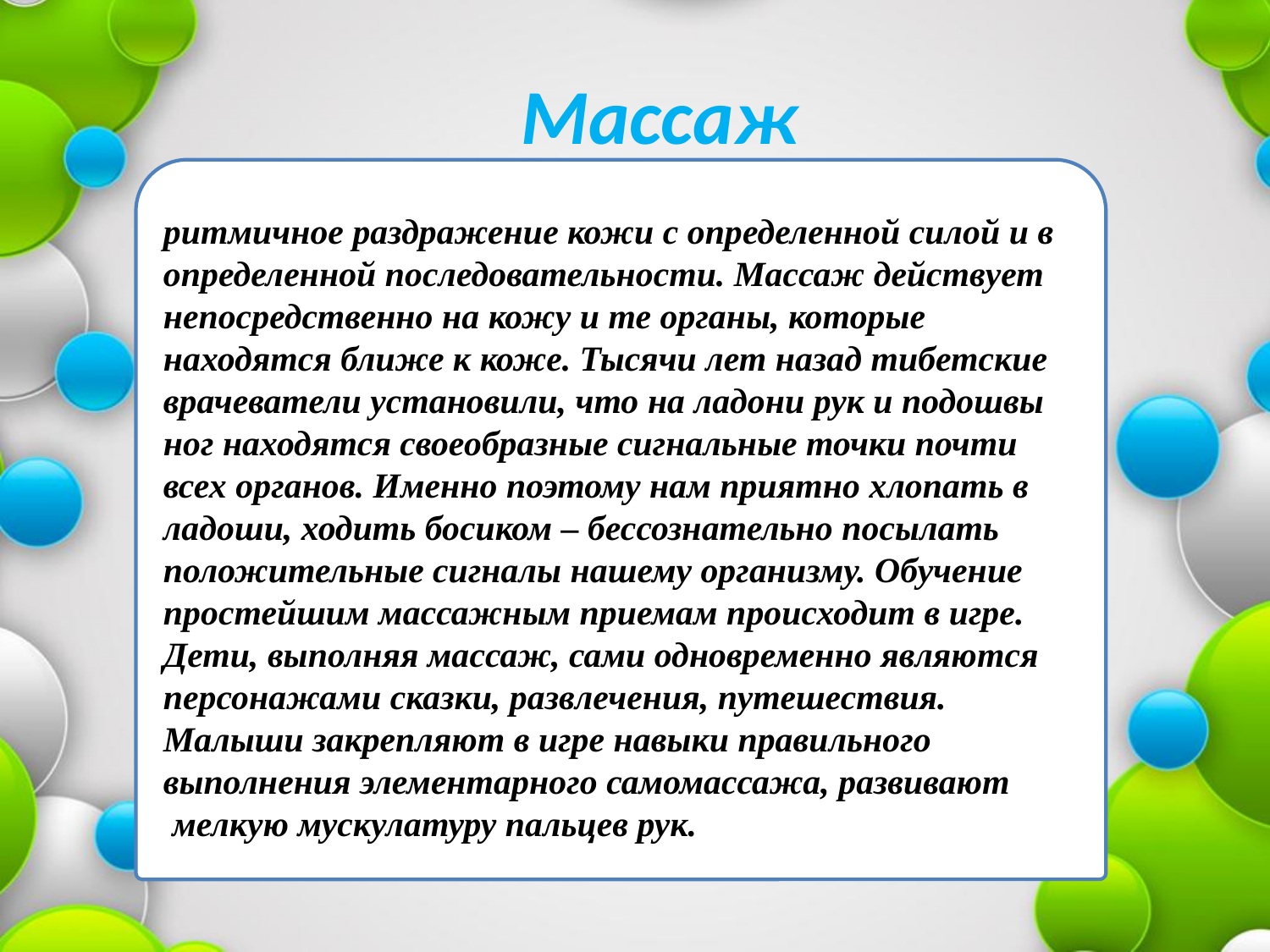

Массаж
ритмичное раздражение кожи с определенной силой и в определенной последовательности. Массаж действует непосредственно на кожу и те органы, которые находятся ближе к коже. Тысячи лет назад тибетские врачеватели установили, что на ладони рук и подошвы ног находятся своеобразные сигнальные точки почти всех органов. Именно поэтому нам приятно хлопать в ладоши, ходить босиком – бессознательно посылать положительные сигналы нашему организму. Обучение простейшим массажным приемам происходит в игре. Дети, выполняя массаж, сами одновременно являются персонажами сказки, развлечения, путешествия. Малыши закрепляют в игре навыки правильного выполнения элементарного самомассажа, развивают  мелкую мускулатуру пальцев рук.